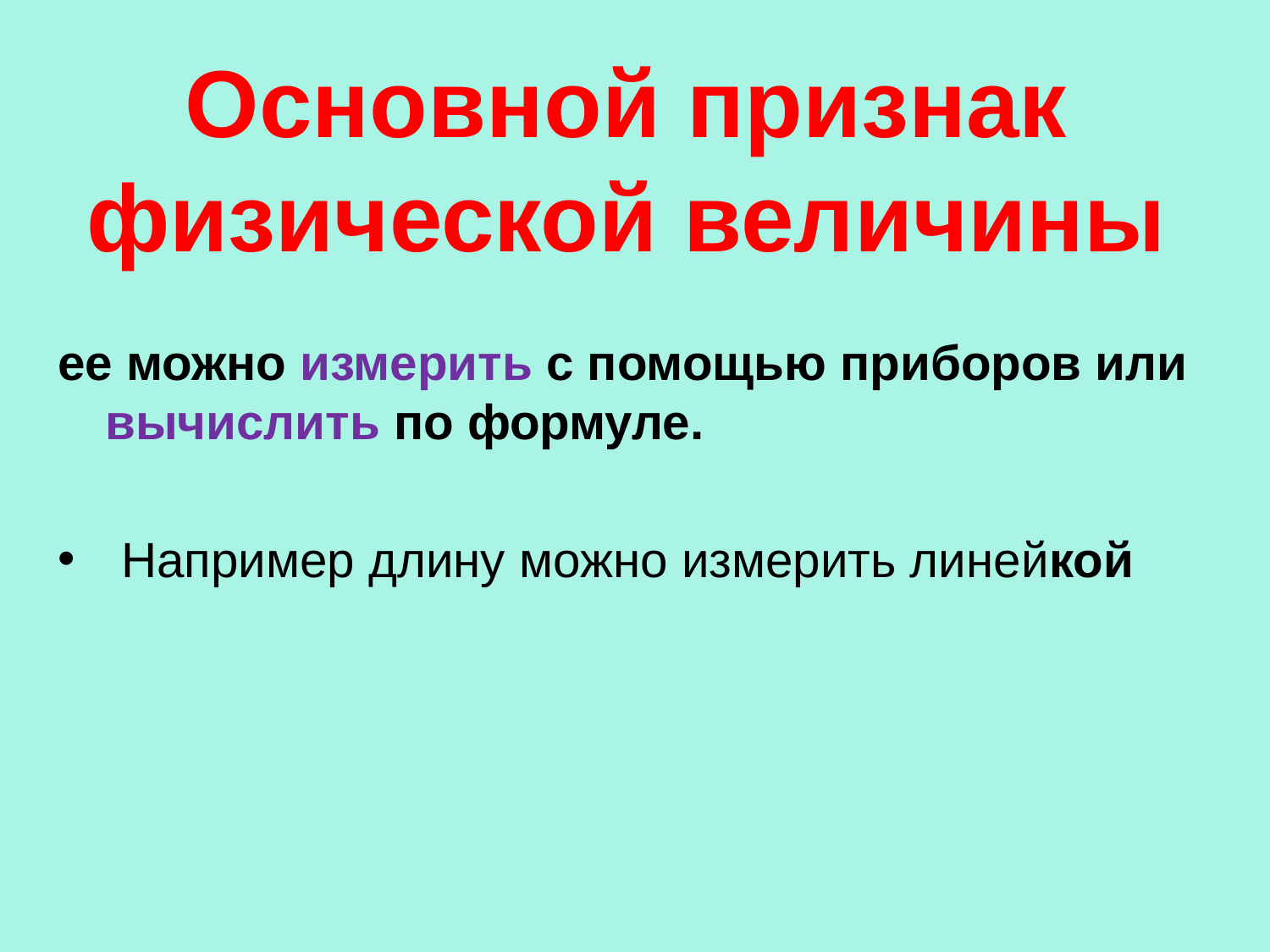

# Основной признак физической величины

ее можно измерить с помощью приборов или вычислить по формуле.

Например длину можно измерить линейкой